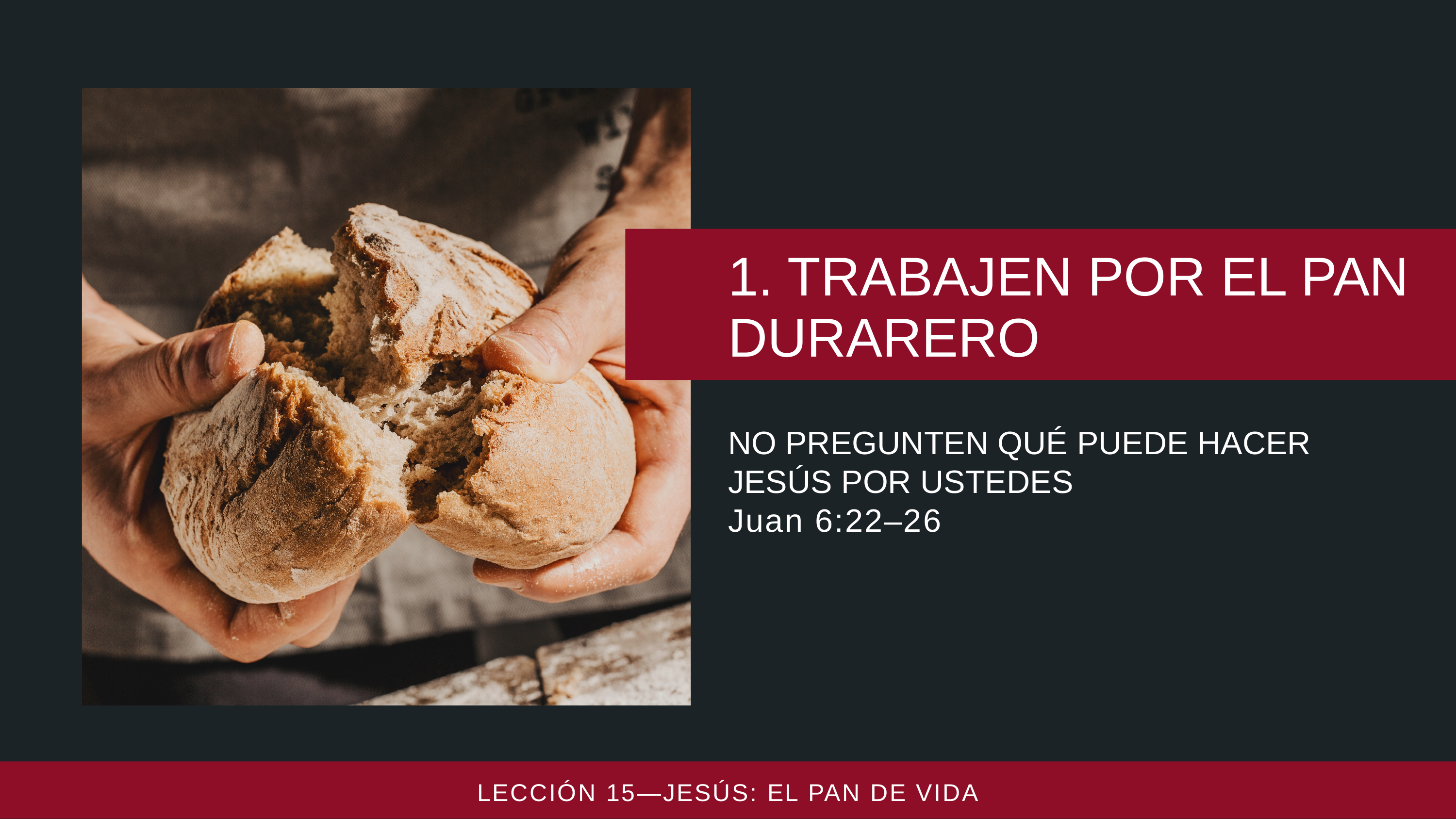

NO PREGUNTEN QUÉ PUEDE HACER JESÚS POR USTEDES
Juan 6:22–26